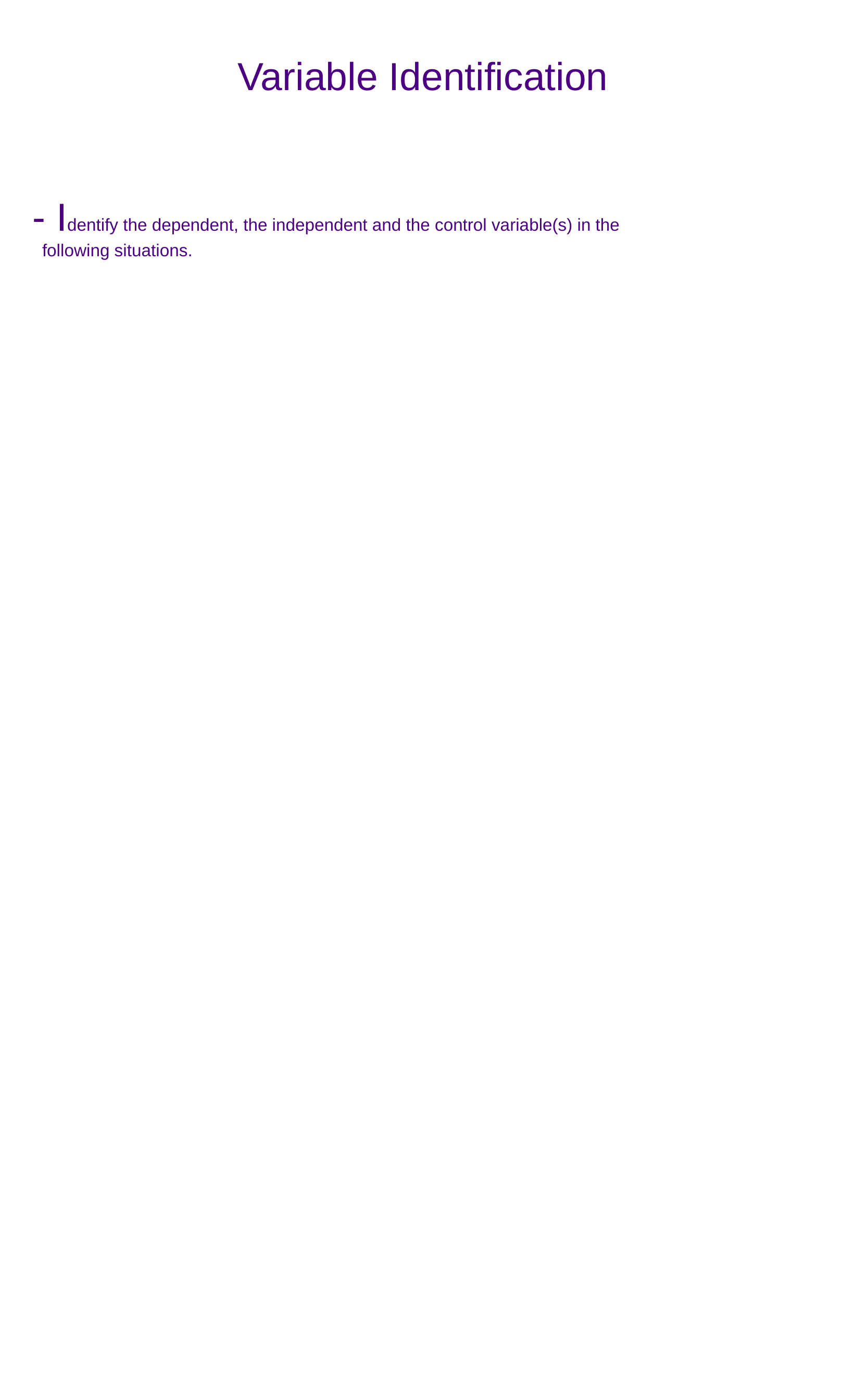

Variable Identification

- Identify the dependent, the independent and the control variable(s) in the
  following situations.